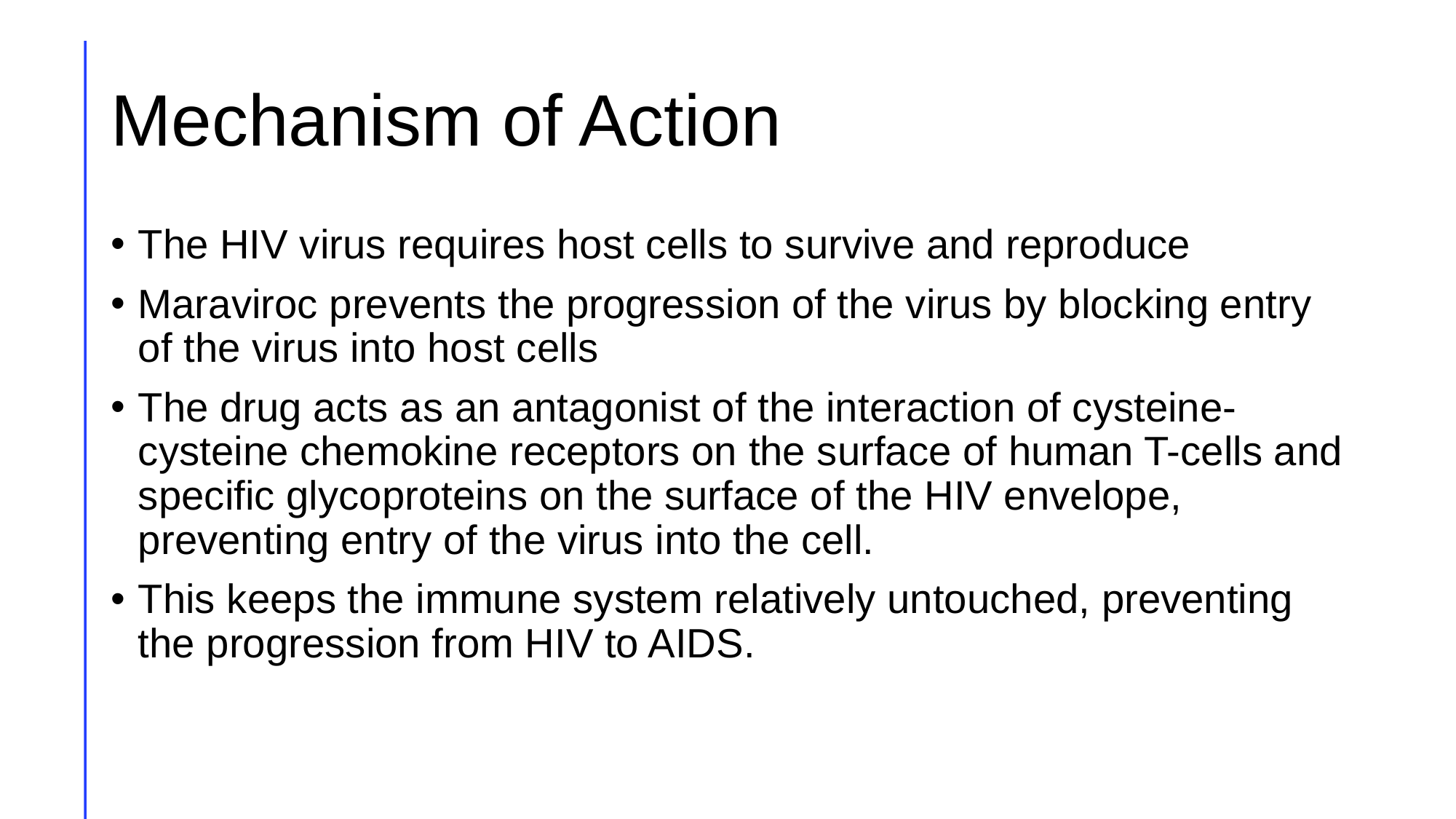

# Mechanism of Action
The HIV virus requires host cells to survive and reproduce
Maraviroc prevents the progression of the virus by blocking entry of the virus into host cells
The drug acts as an antagonist of the interaction of cysteine-cysteine chemokine receptors on the surface of human T-cells and specific glycoproteins on the surface of the HIV envelope, preventing entry of the virus into the cell.
This keeps the immune system relatively untouched, preventing the progression from HIV to AIDS.